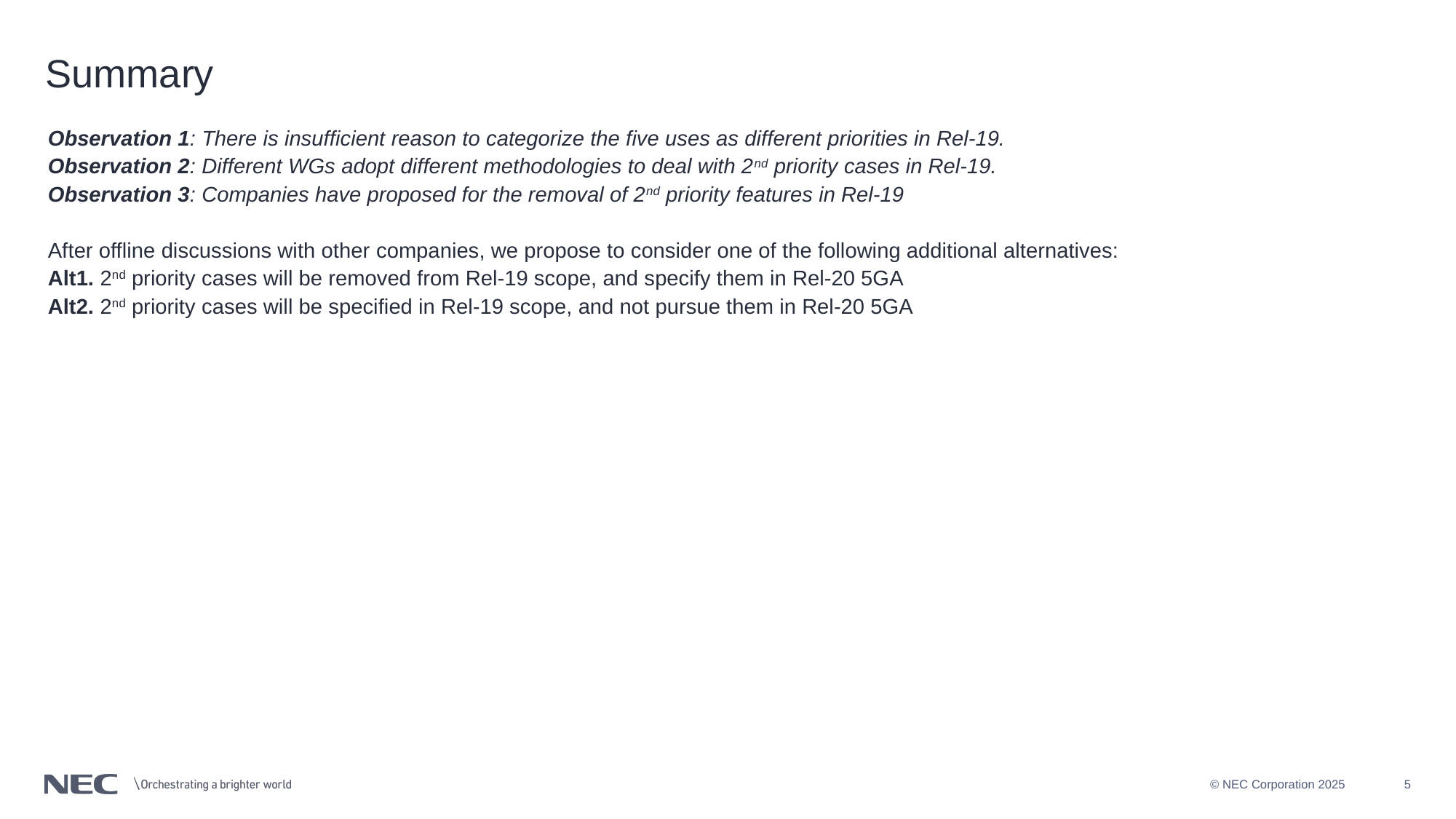

# Summary
Observation 1: There is insufficient reason to categorize the five uses as different priorities in Rel-19.
Observation 2: Different WGs adopt different methodologies to deal with 2nd priority cases in Rel-19.
Observation 3: Companies have proposed for the removal of 2nd priority features in Rel-19

After offline discussions with other companies, we propose to consider one of the following additional alternatives:
Alt1. 2nd priority cases will be removed from Rel-19 scope, and specify them in Rel-20 5GA
Alt2. 2nd priority cases will be specified in Rel-19 scope, and not pursue them in Rel-20 5GA